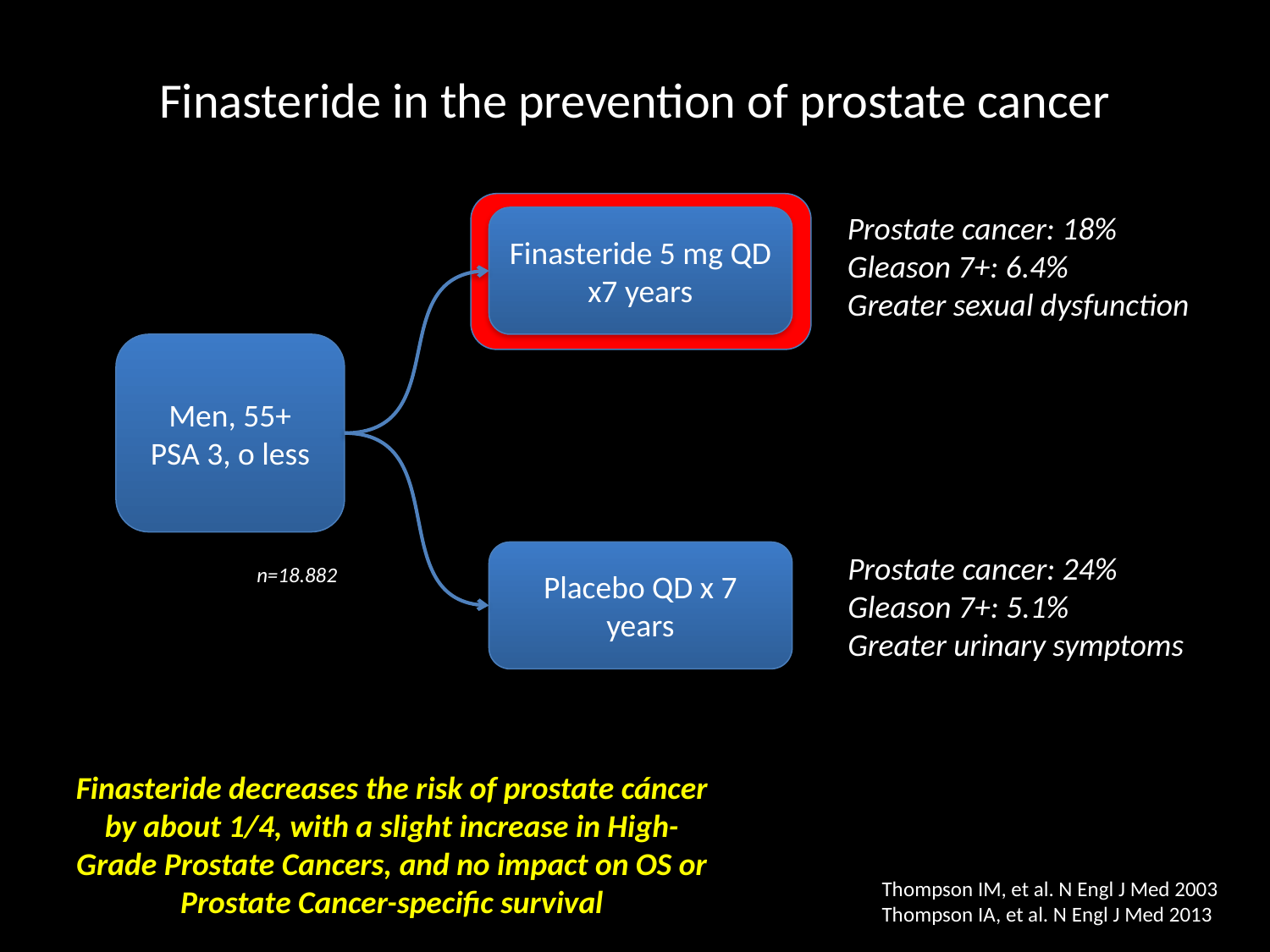

# Finasteride in the prevention of prostate cancer

Prostate cancer: 18%
Gleason 7+: 6.4%
Greater sexual dysfunction
Finasteride 5 mg QD x7 years
Men, 55+
PSA 3, o less
Placebo QD x 7 years
Prostate cancer: 24%
Gleason 7+: 5.1%
Greater urinary symptoms
n=18.882
Finasteride decreases the risk of prostate cáncer by about 1/4, with a slight increase in High-Grade Prostate Cancers, and no impact on OS or Prostate Cancer-specific survival
Thompson IM, et al. N Engl J Med 2003
Thompson IA, et al. N Engl J Med 2013